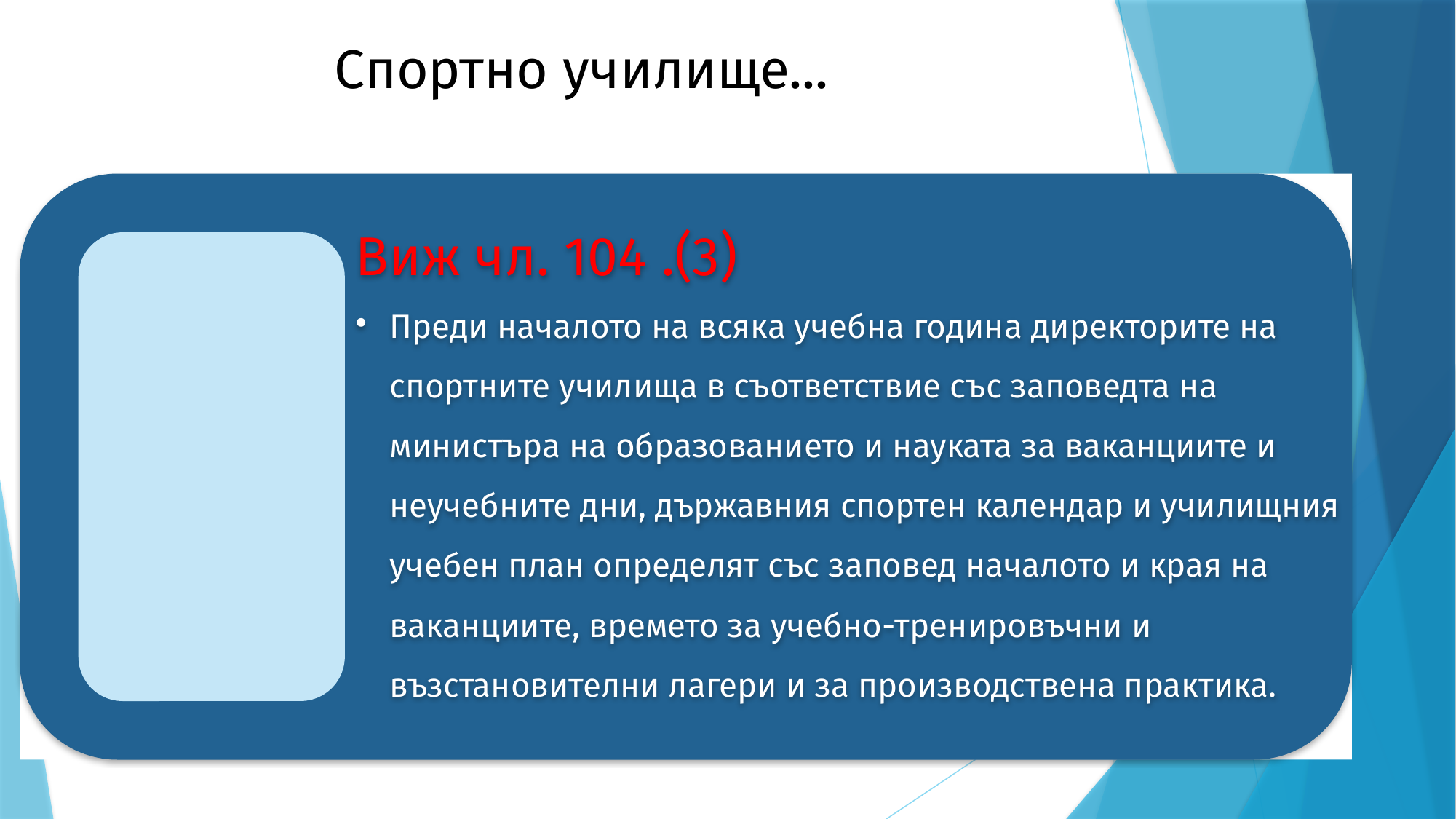

# Спортно училище...
Виж чл. 104 .(3)
Преди началото на всяка учебна година директорите на спортните училища в съответствие със заповедта на министъра на образованието и науката за ваканциите и неучебните дни, държавния спортен календар и училищния учебен план определят със заповед началото и края на ваканциите, времето за учебно-тренировъчни и възстановителни лагери и за производствена практика.